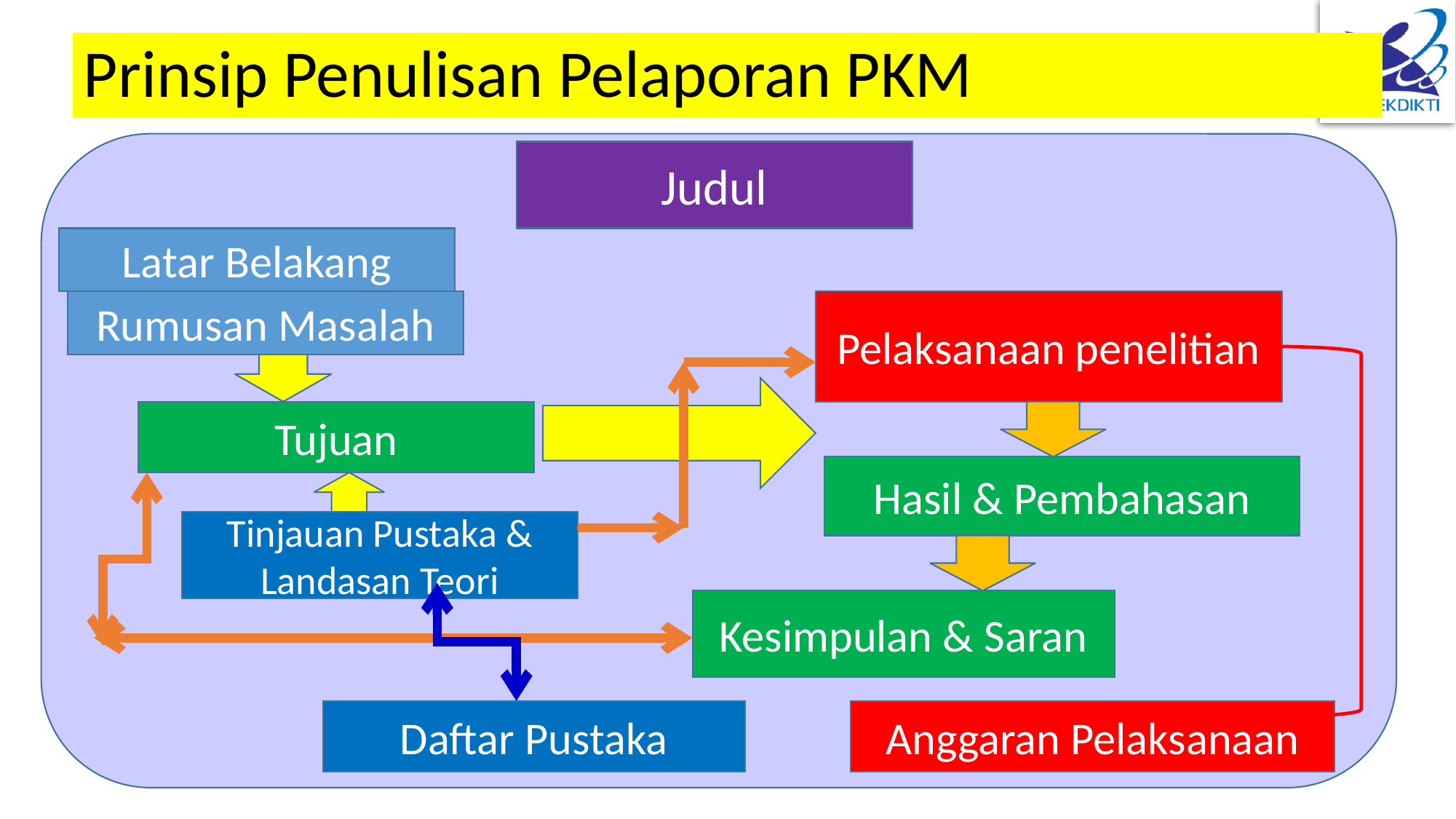

# Prinsip Penulisan Pelaporan PKM

Judul
Latar Belakang
Rumusan Masalah
Pelaksanaan penelitian

Tujuan

Hasil & Pembahasan

Tinjauan Pustaka & Landasan Teori

Kesimpulan & Saran
Daftar Pustaka
Anggaran Pelaksanaan